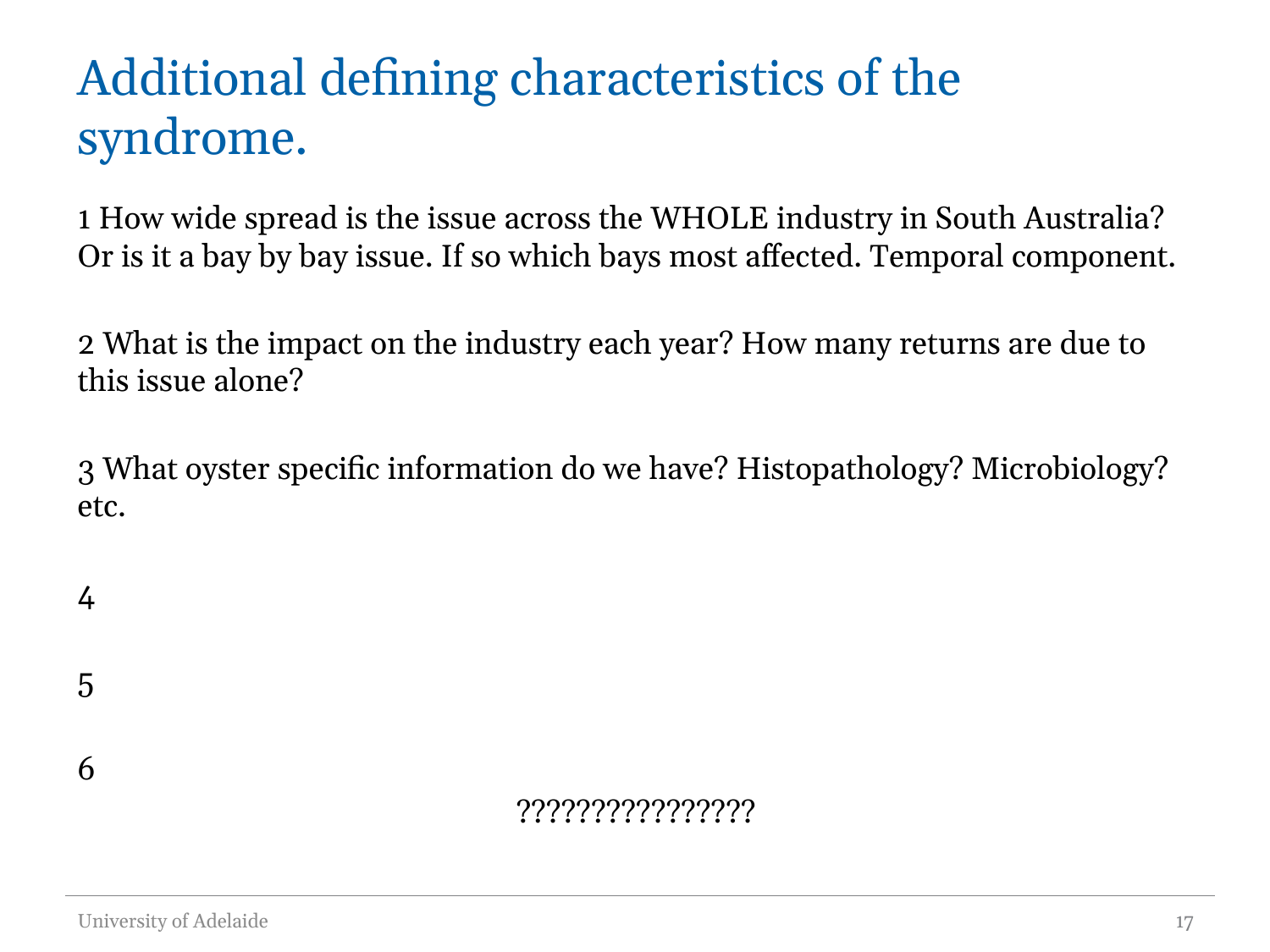

# Additional defining characteristics of the syndrome.
1 How wide spread is the issue across the WHOLE industry in South Australia? Or is it a bay by bay issue. If so which bays most affected. Temporal component.

2 What is the impact on the industry each year? How many returns are due to this issue alone?

3 What oyster specific information do we have? Histopathology? Microbiology? etc.

4

5

6
????????????????
University of Adelaide
17